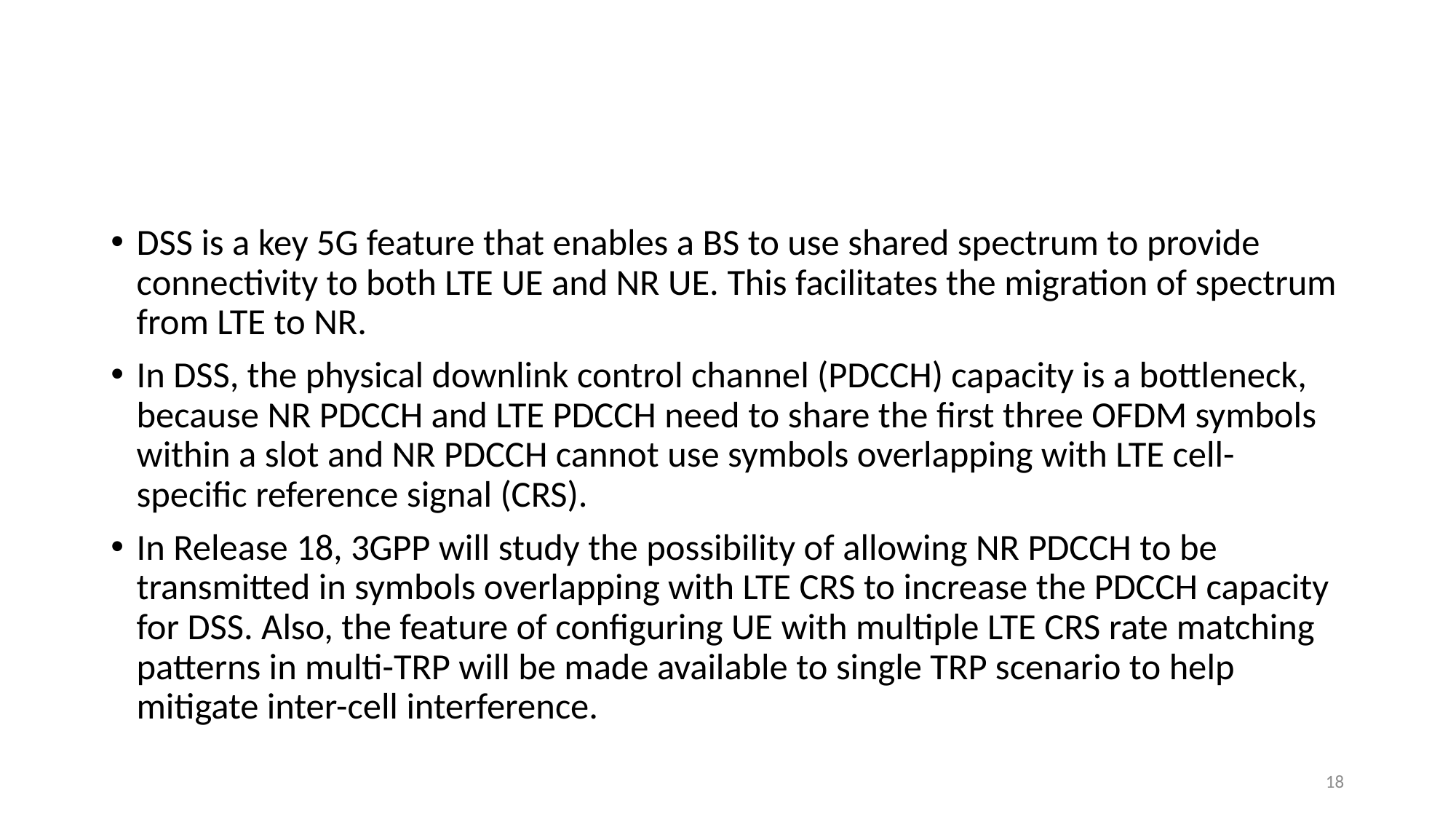

#
DSS is a key 5G feature that enables a BS to use shared spectrum to provide connectivity to both LTE UE and NR UE. This facilitates the migration of spectrum from LTE to NR.
In DSS, the physical downlink control channel (PDCCH) capacity is a bottleneck, because NR PDCCH and LTE PDCCH need to share the first three OFDM symbols within a slot and NR PDCCH cannot use symbols overlapping with LTE cell-specific reference signal (CRS).
In Release 18, 3GPP will study the possibility of allowing NR PDCCH to be transmitted in symbols overlapping with LTE CRS to increase the PDCCH capacity for DSS. Also, the feature of configuring UE with multiple LTE CRS rate matching patterns in multi-TRP will be made available to single TRP scenario to help mitigate inter-cell interference.
18